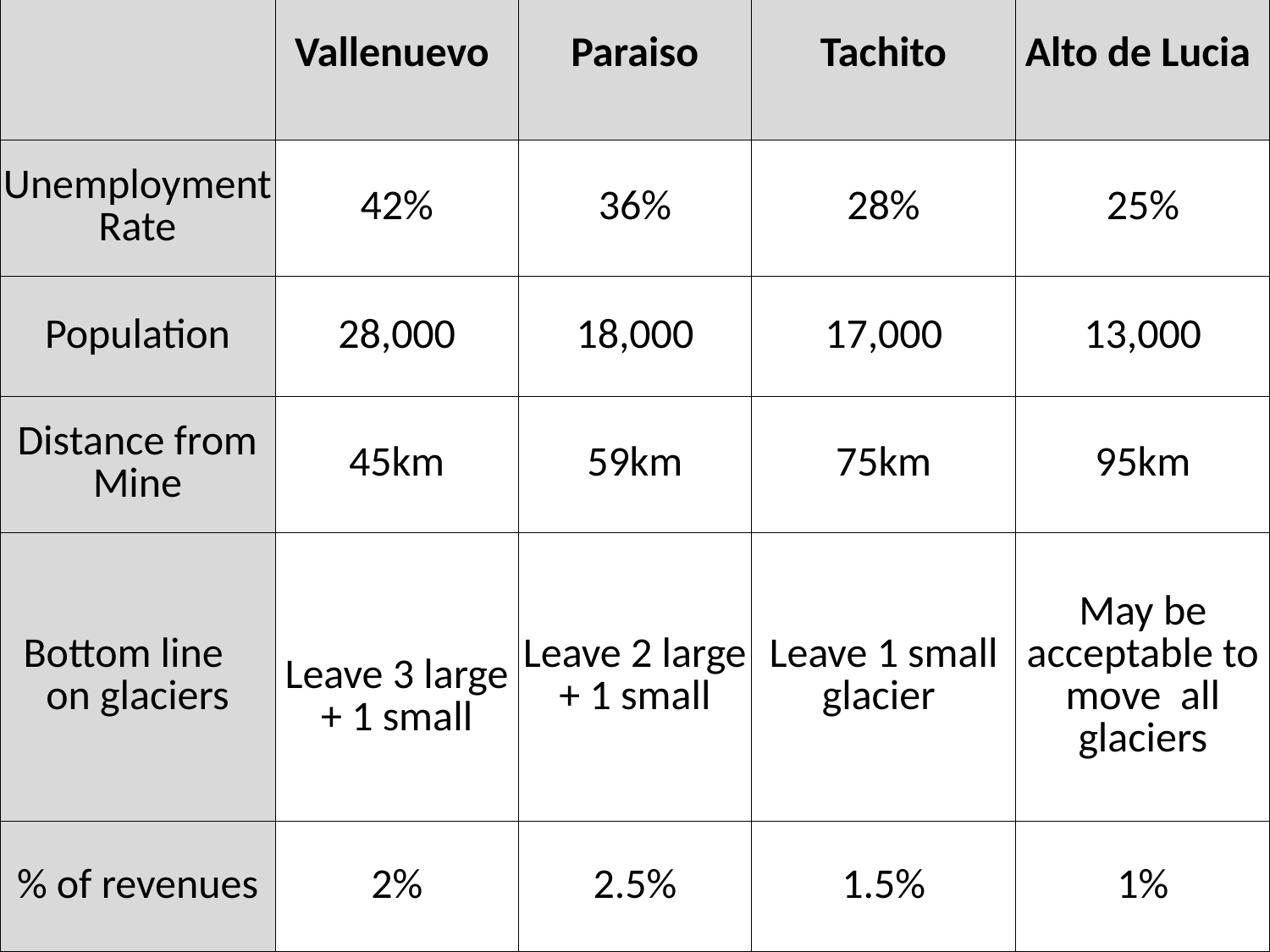

|  | Vallenuevo | Paraiso | Tachito | Alto de Lucia |
| --- | --- | --- | --- | --- |
| Unemployment Rate | 42% | 36% | 28% | 25% |
| Population | 28,000 | 18,000 | 17,000 | 13,000 |
| Distance from Mine | 45km | 59km | 75km | 95km |
| Bottom line on glaciers | Leave 3 large + 1 small | Leave 2 large + 1 small | Leave 1 small glacier | May be acceptable to move all glaciers |
| % of revenues | 2% | 2.5% | 1.5% | 1% |